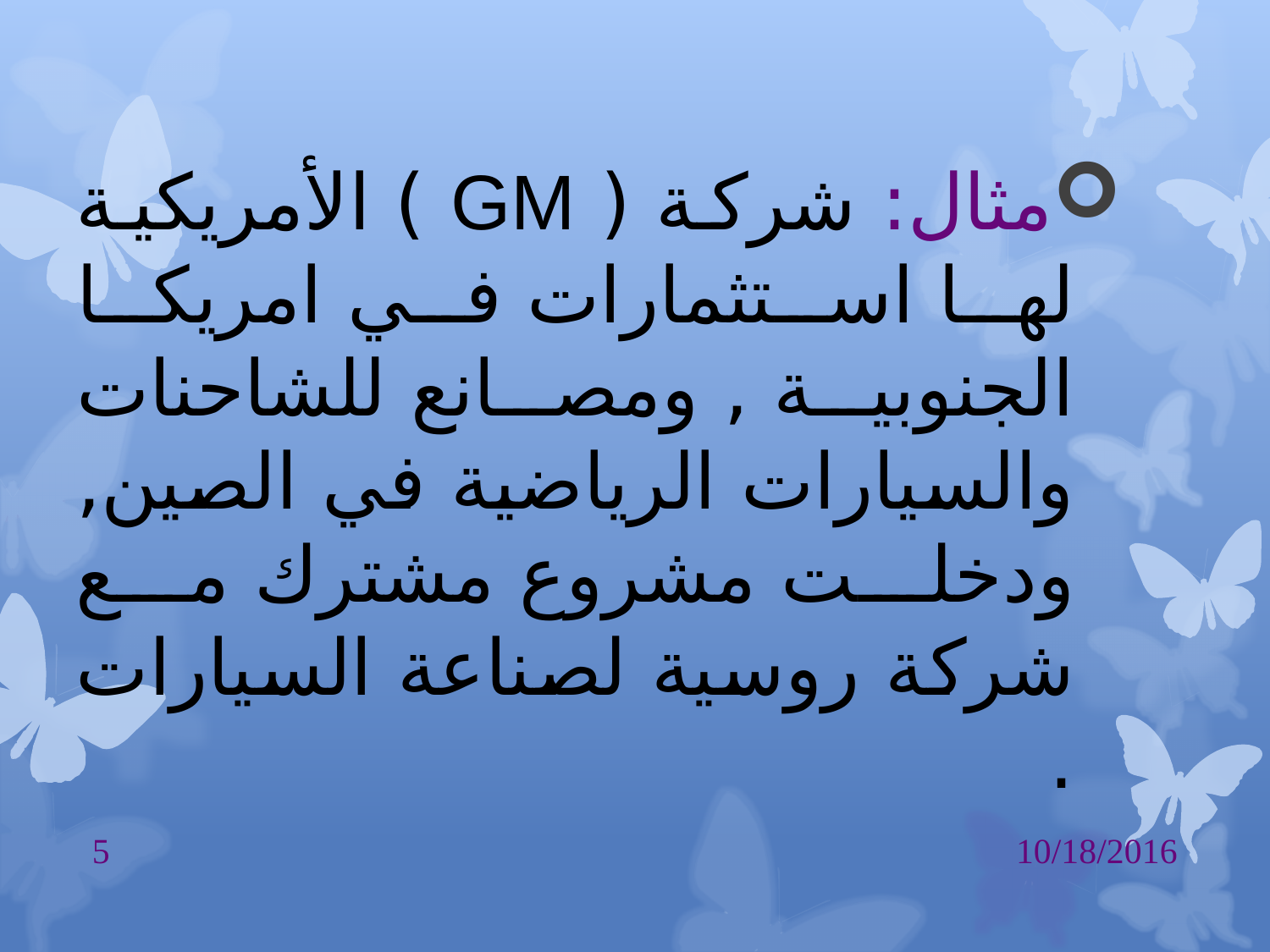

مثال: شركة ( GM ) الأمريكية لها استثمارات في امريكا الجنوبية , ومصانع للشاحنات والسيارات الرياضية في الصين, ودخلت مشروع مشترك مع شركة روسية لصناعة السيارات .
5
10/18/2016